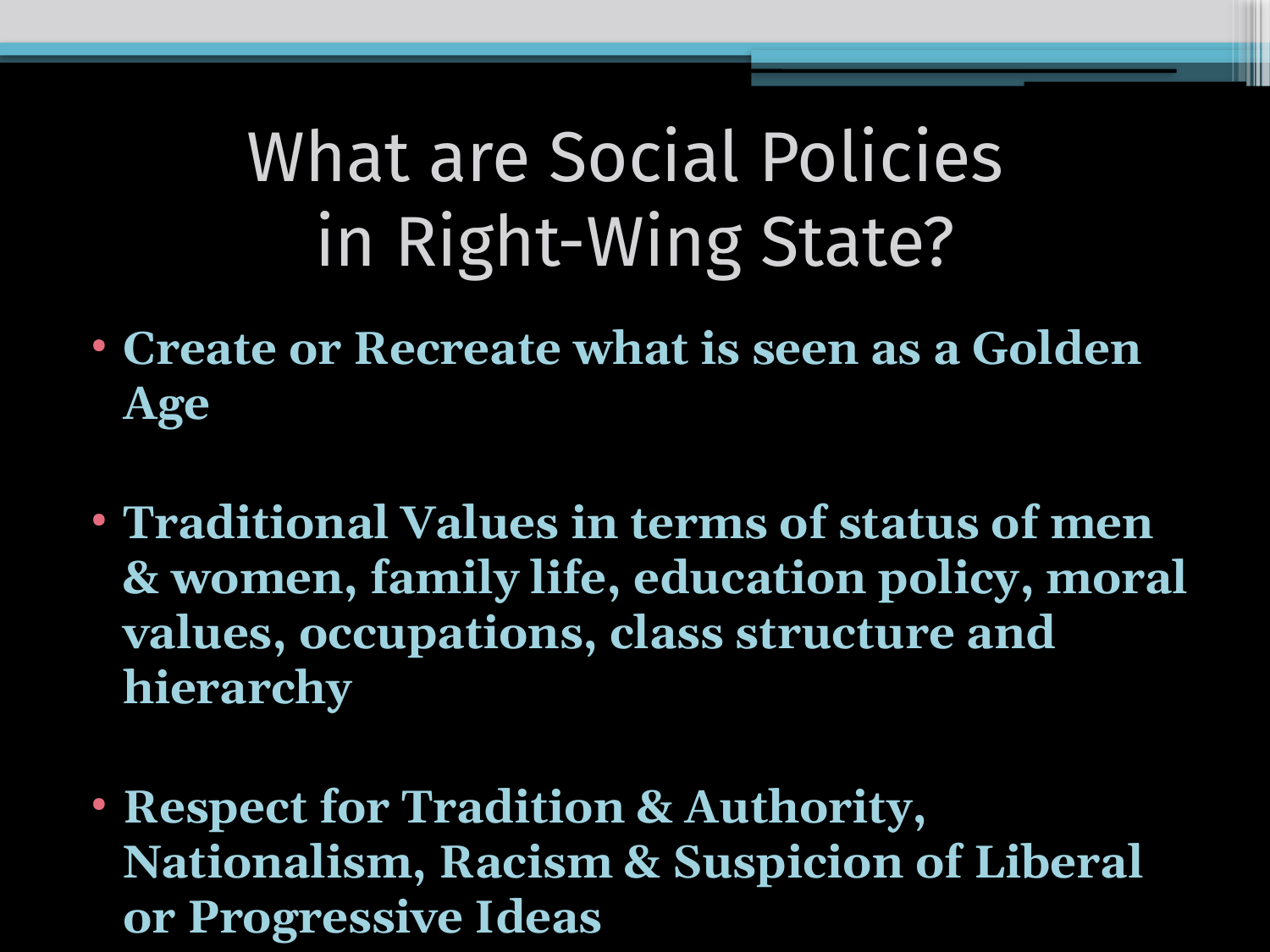

# What are Social Policies in Right-Wing State?
Create or Recreate what is seen as a Golden Age

Traditional Values in terms of status of men & women, family life, education policy, moral values, occupations, class structure and hierarchy

Respect for Tradition & Authority, Nationalism, Racism & Suspicion of Liberal or Progressive Ideas